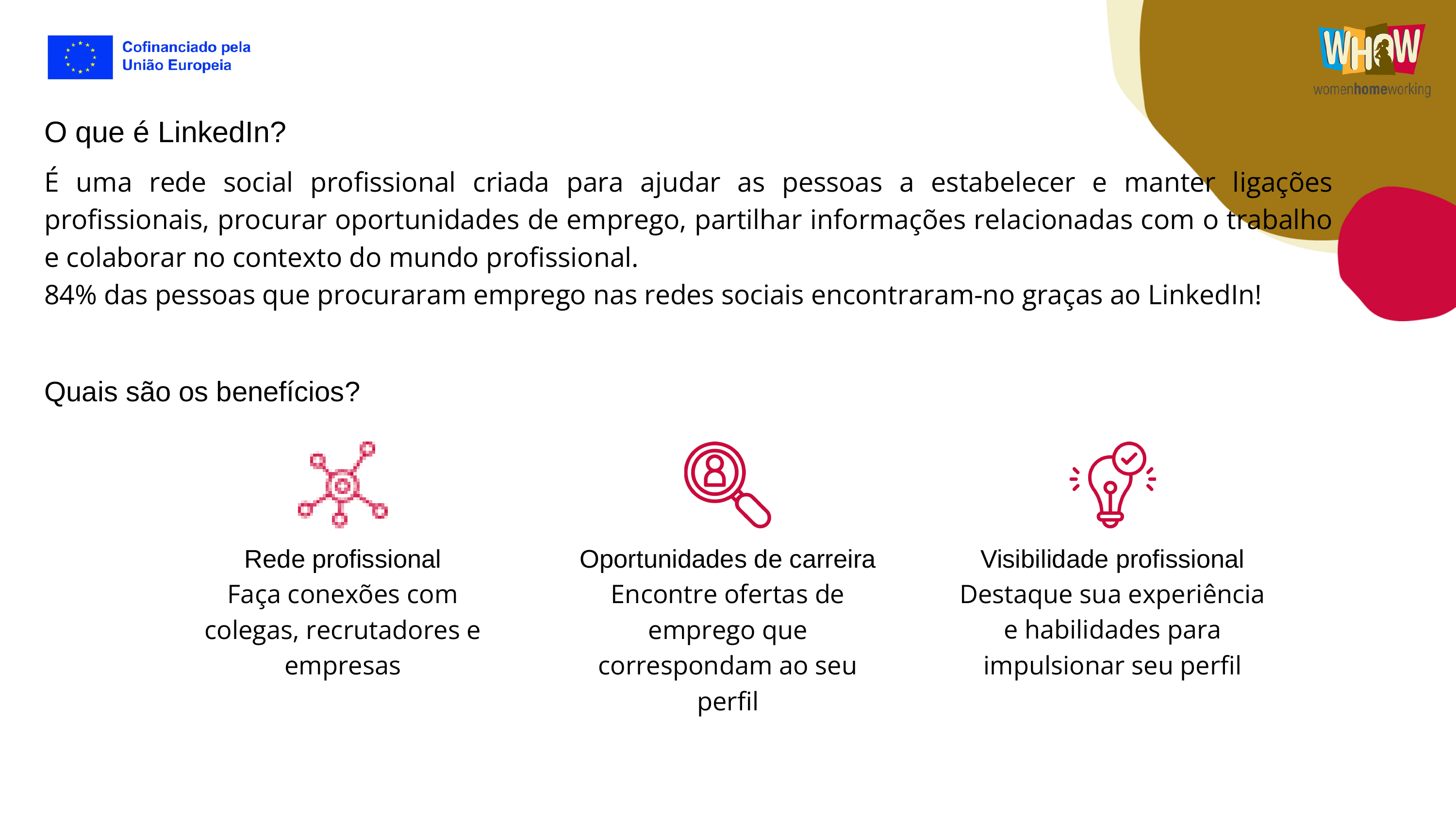

O que é LinkedIn?
É uma rede social profissional criada para ajudar as pessoas a estabelecer e manter ligações profissionais, procurar oportunidades de emprego, partilhar informações relacionadas com o trabalho e colaborar no contexto do mundo profissional.
84% das pessoas que procuraram emprego nas redes sociais encontraram-no graças ao LinkedIn!
Quais são os benefícios?

Rede profissional
Faça conexões com colegas, recrutadores e empresas
Oportunidades de carreira
Encontre ofertas de emprego que correspondam ao seu perfil
Visibilidade profissional
Destaque sua experiência e habilidades para impulsionar seu perfil